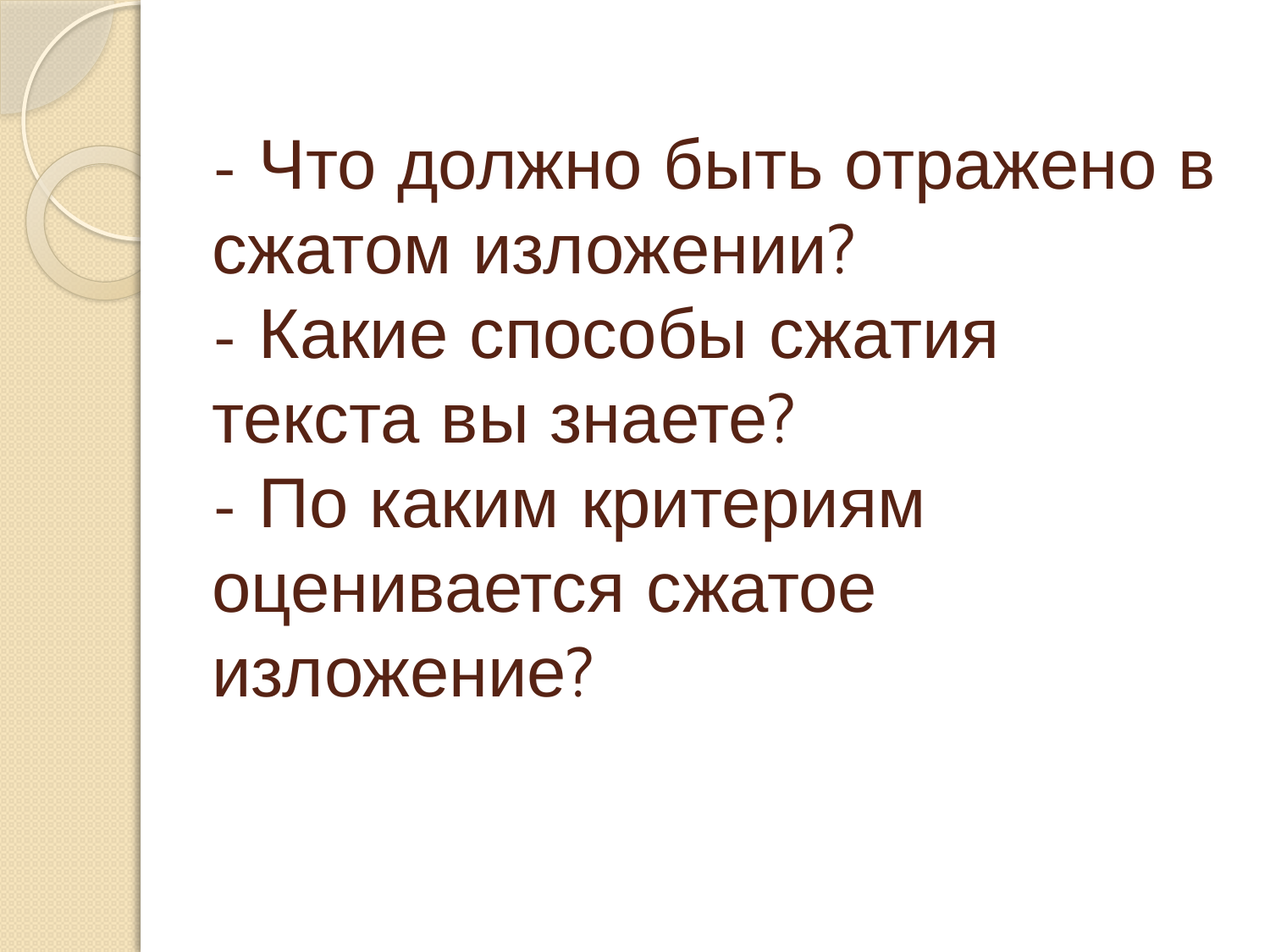

# - Что должно быть отражено в сжатом изложении? - Какие способы сжатия текста вы знаете? - По каким критериям оценивается сжатое изложение?